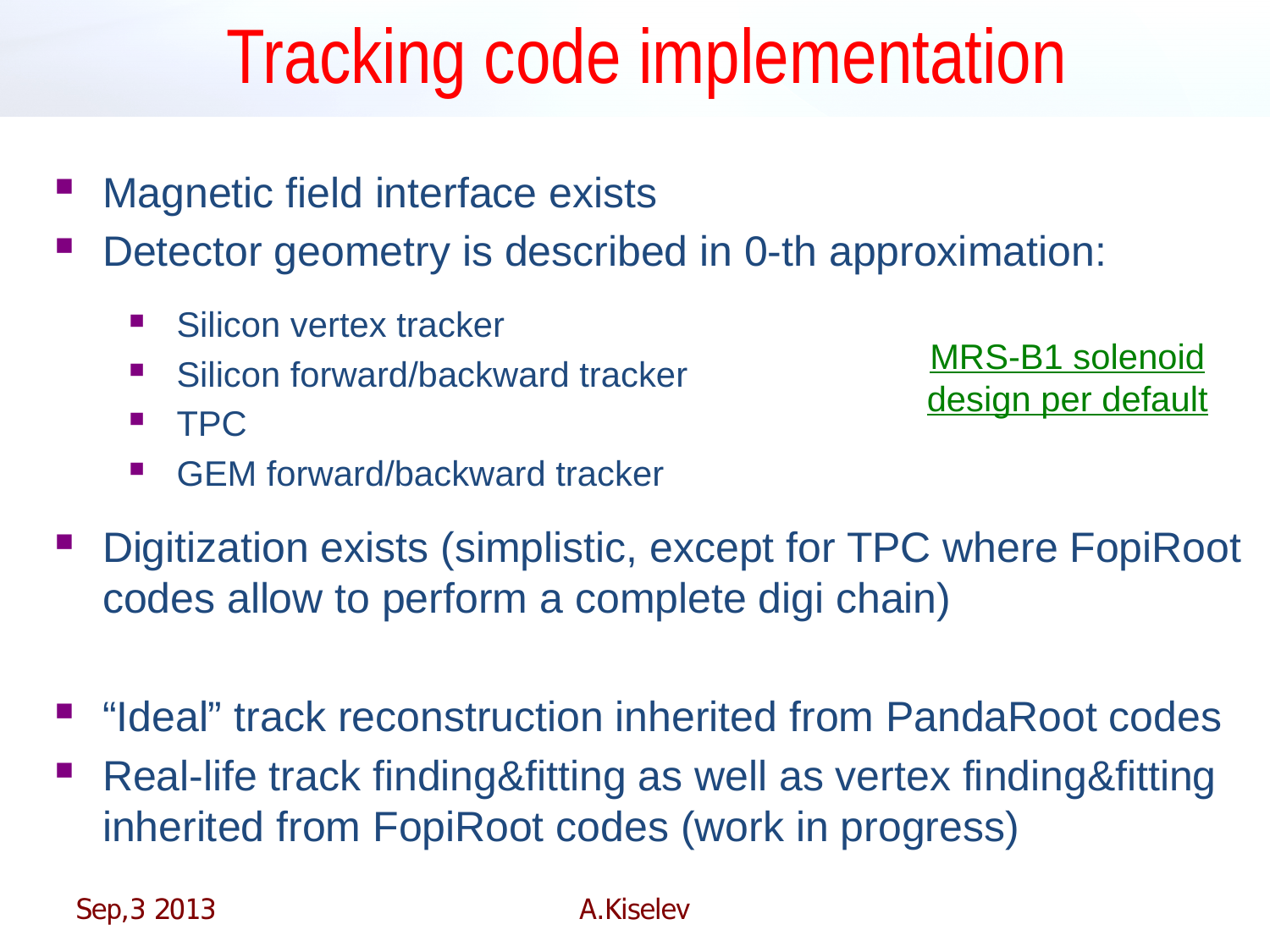

# Tracking code implementation
Magnetic field interface exists
Detector geometry is described in 0-th approximation:

Digitization exists (simplistic, except for TPC where FopiRoot codes allow to perform a complete digi chain)

“Ideal” track reconstruction inherited from PandaRoot codes
Real-life track finding&fitting as well as vertex finding&fitting inherited from FopiRoot codes (work in progress)
Silicon vertex tracker
Silicon forward/backward tracker
TPC
GEM forward/backward tracker
MRS-B1 solenoid
design per default
Sep,3 2013
A.Kiselev